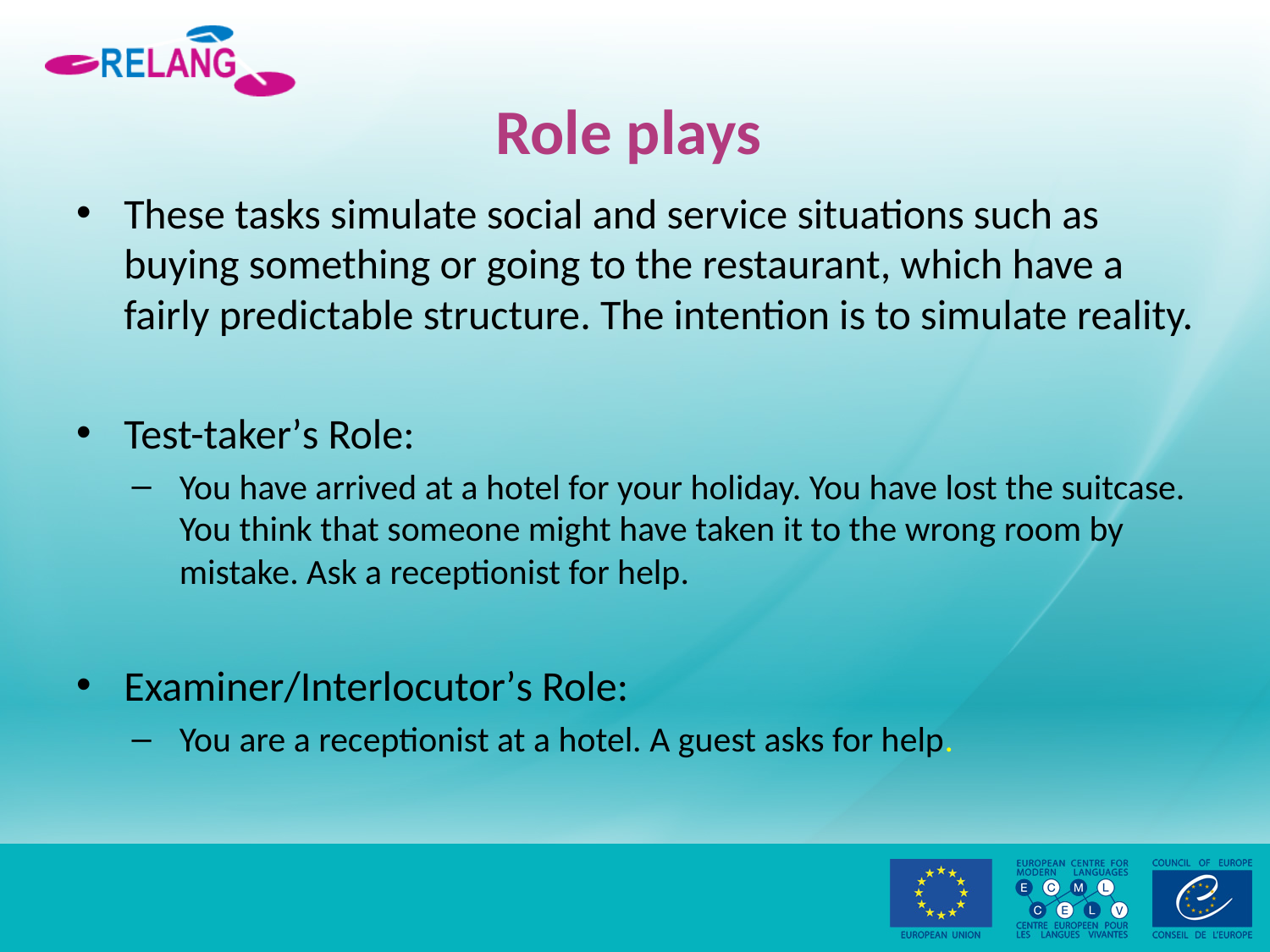

# Role plays
These tasks simulate social and service situations such as buying something or going to the restaurant, which have a fairly predictable structure. The intention is to simulate reality.

Test-takerʼs Role:
You have arrived at a hotel for your holiday. You have lost the suitcase. You think that someone might have taken it to the wrong room by mistake. Ask a receptionist for help.

Examiner/Interlocutorʼs Role:
You are a receptionist at a hotel. A guest asks for help.